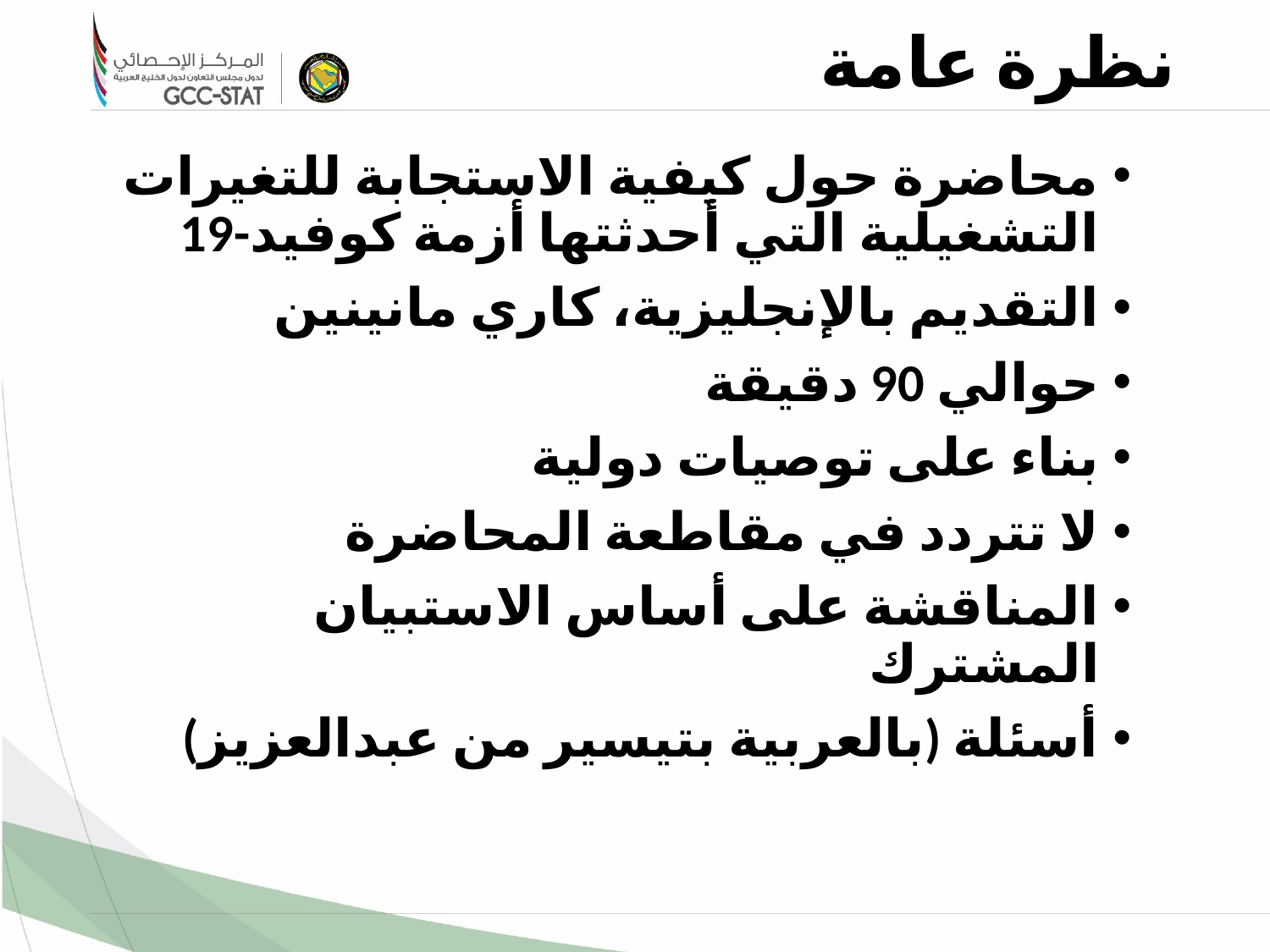

نظرة عامة
محاضرة حول كيفية الاستجابة للتغيرات التشغيلية التي أحدثتها أزمة كوفيد-19
التقديم بالإنجليزية، كاري مانينين
حوالي 90 دقيقة
بناء على توصيات دولية
لا تتردد في مقاطعة المحاضرة
المناقشة على أساس الاستبيان المشترك
أسئلة (بالعربية بتيسير من عبدالعزيز)